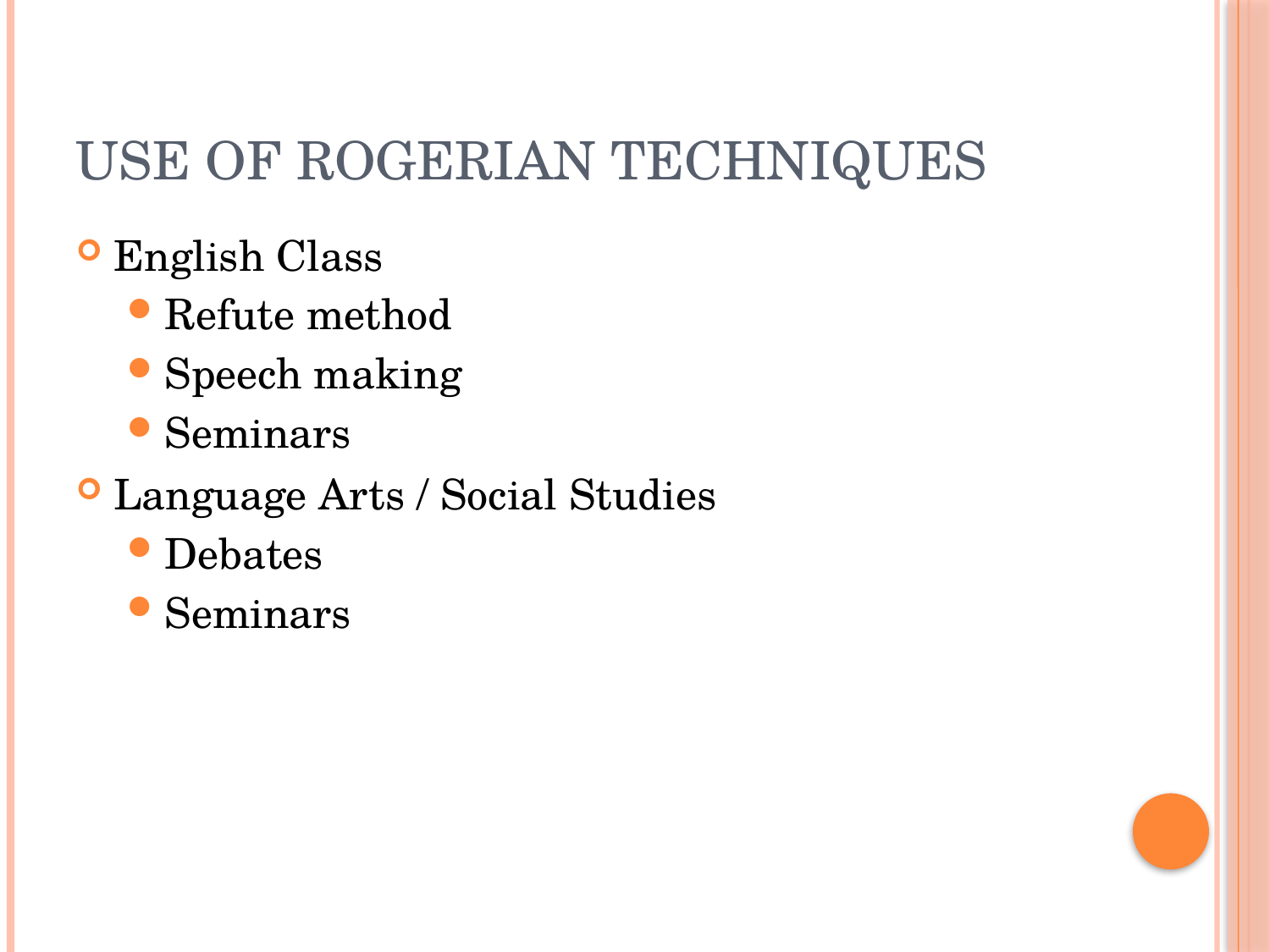

# Use of Rogerian Techniques
English Class
Refute method
Speech making
Seminars
Language Arts / Social Studies
Debates
Seminars